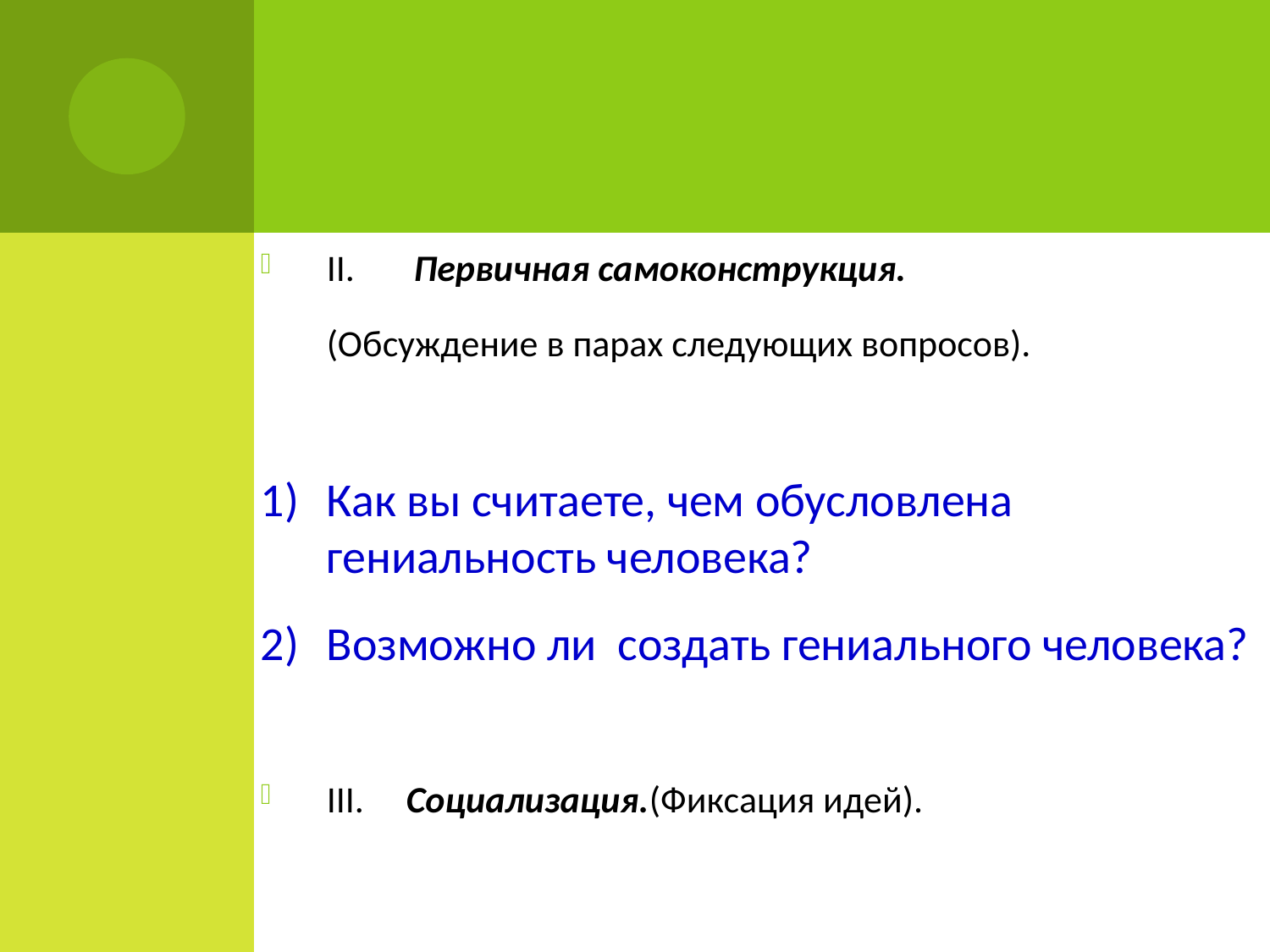

II.       Первичная самоконструкция.
  	(Обсуждение в парах следующих вопросов).

1)	Как вы считаете, чем обусловлена гениальность человека?
2)	Возможно ли  создать гениального человека?

III.     Социализация.(Фиксация идей).